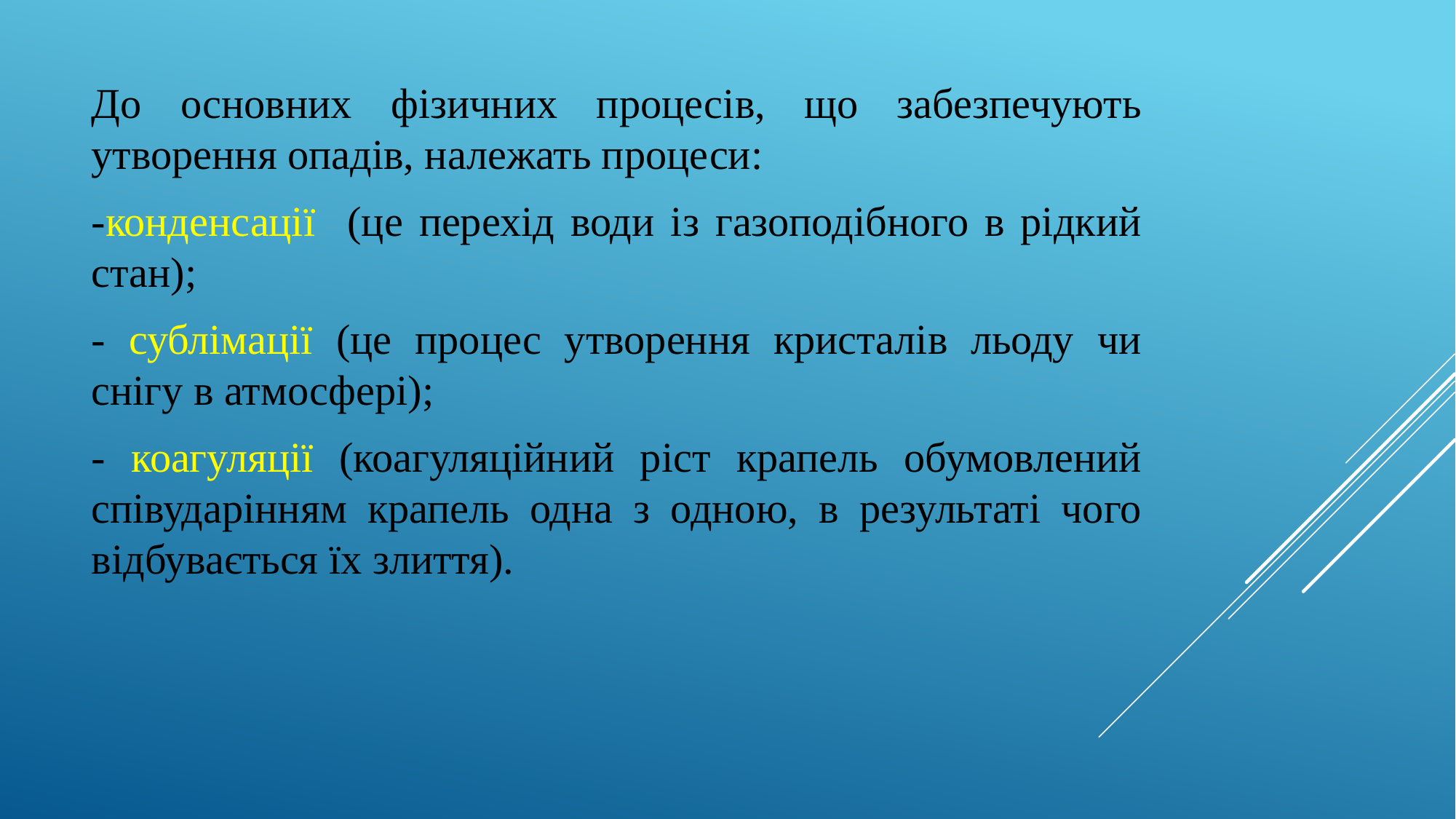

До основних фізичних процесів, що забезпечують утворення опадів, належать процеси:
-конденсації  (це перехід води із газоподібного в рідкий стан);
- сублімації (це процес утворення кристалів льоду чи снігу в атмосфері);
- коагуляції (коагуляційний ріст крапель обумовлений співударінням крапель одна з одною, в результаті чого відбувається їх злиття).